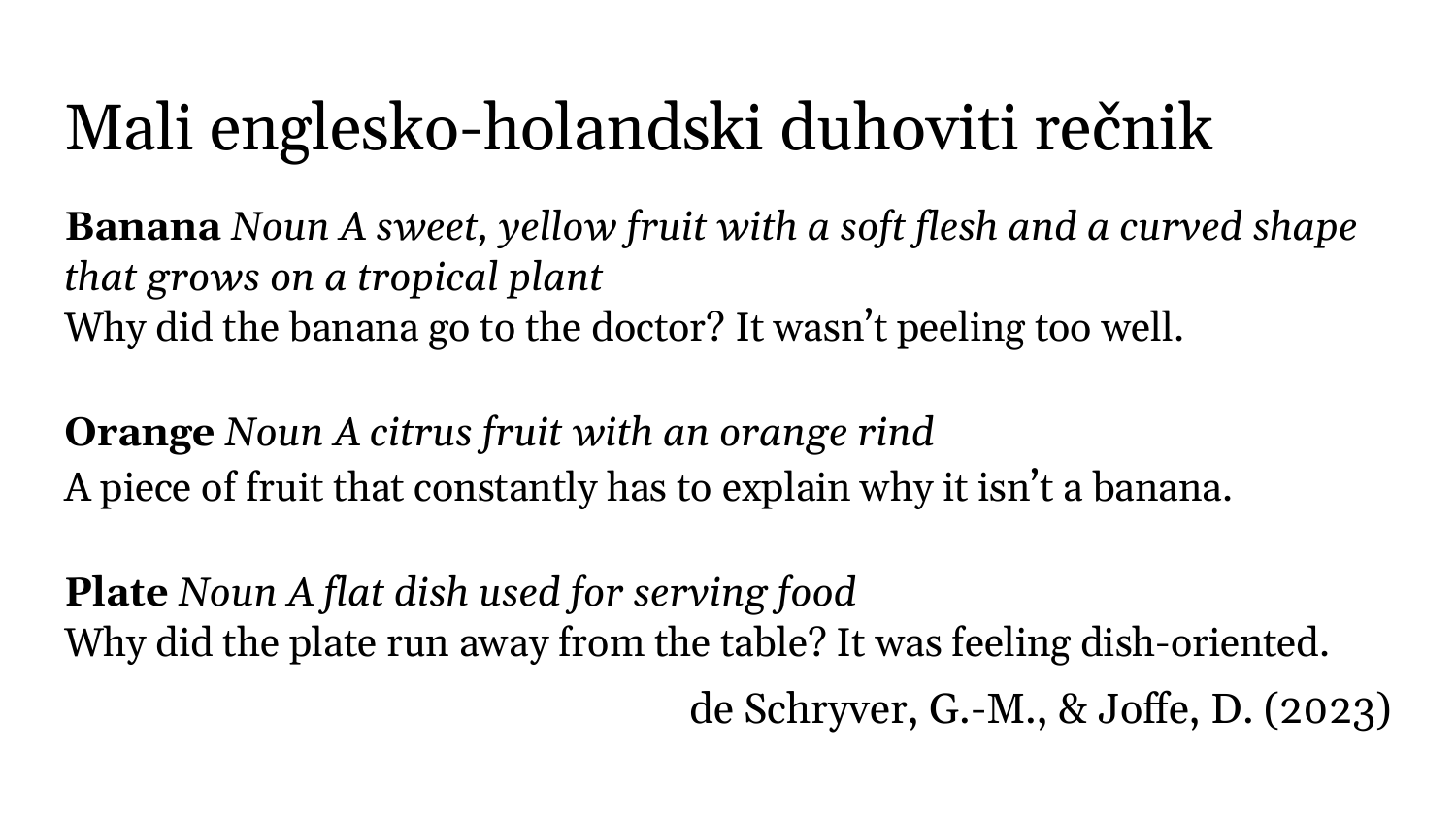

# Mali englesko-holandski duhoviti rečnik
Banana Noun A sweet, yellow fruit with a soft flesh and a curved shape that grows on a tropical plant
Why did the banana go to the doctor? It wasn’t peeling too well.

Orange Noun A citrus fruit with an orange rind
A piece of fruit that constantly has to explain why it isn’t a banana.

Plate Noun A flat dish used for serving food
Why did the plate run away from the table? It was feeling dish-oriented.
de Schryver, G.-M., & Joffe, D. (2023)